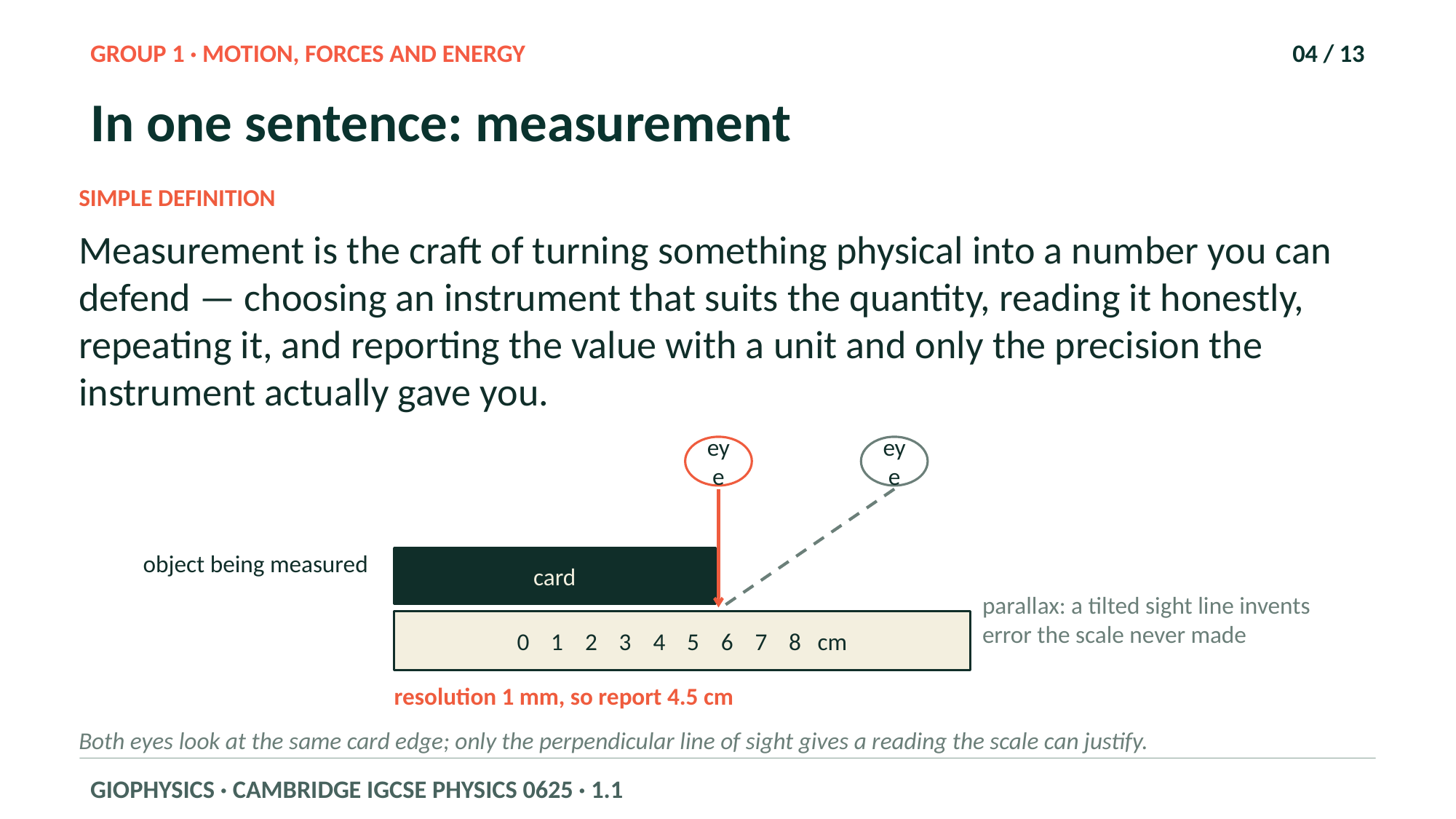

GROUP 1 · MOTION, FORCES AND ENERGY
04 / 13
In one sentence: measurement
SIMPLE DEFINITION
Measurement is the craft of turning something physical into a number you can defend — choosing an instrument that suits the quantity, reading it honestly, repeating it, and reporting the value with a unit and only the precision the instrument actually gave you.
eye
eye
object being measured
card
parallax: a tilted sight line invents error the scale never made
0    1    2    3    4    5    6    7    8   cm
resolution 1 mm, so report 4.5 cm
Both eyes look at the same card edge; only the perpendicular line of sight gives a reading the scale can justify.

GIOPHYSICS · CAMBRIDGE IGCSE PHYSICS 0625 · 1.1